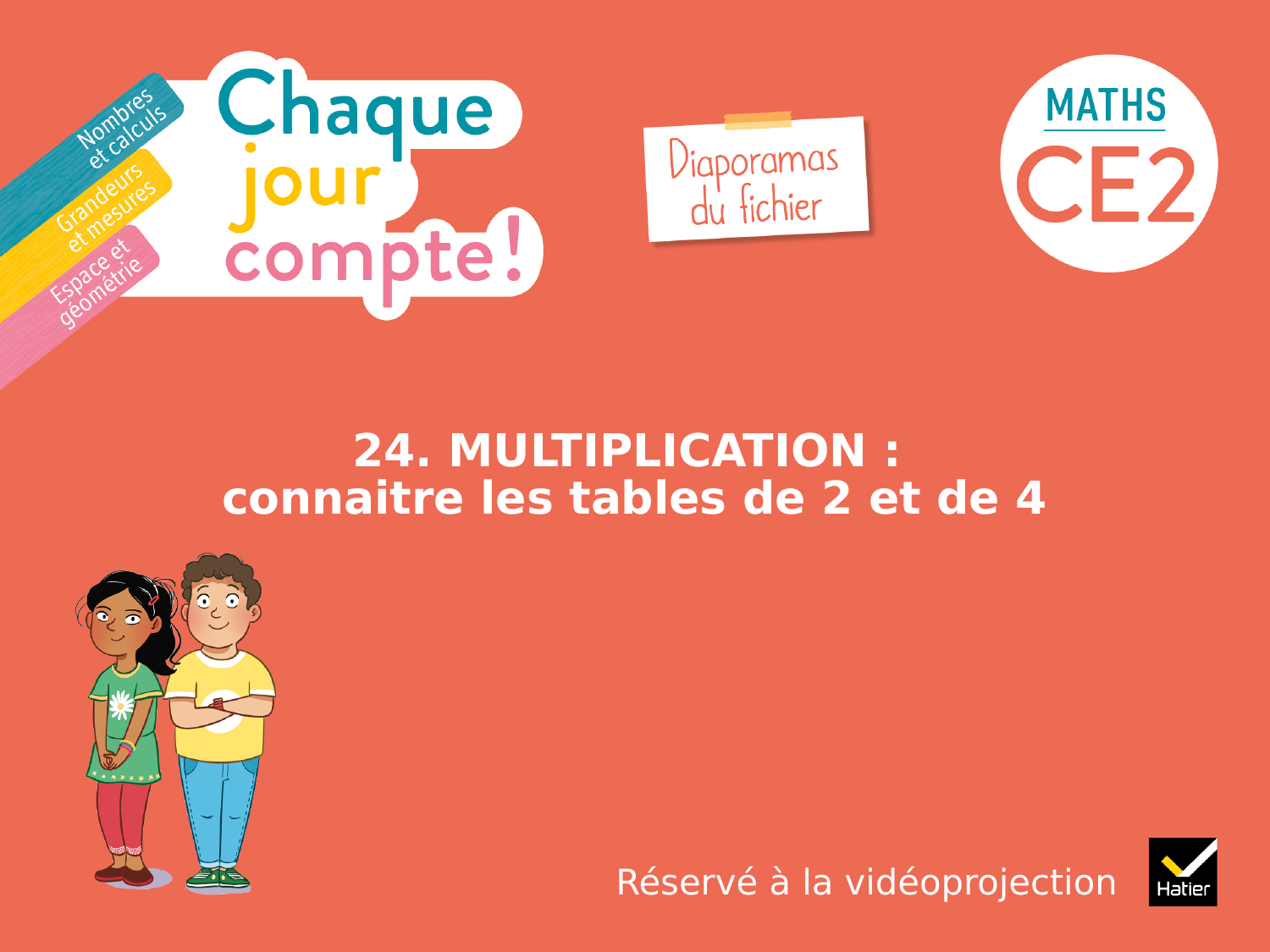

# 24. MULTIPLICATION : connaitre les tables de 2 et de 4